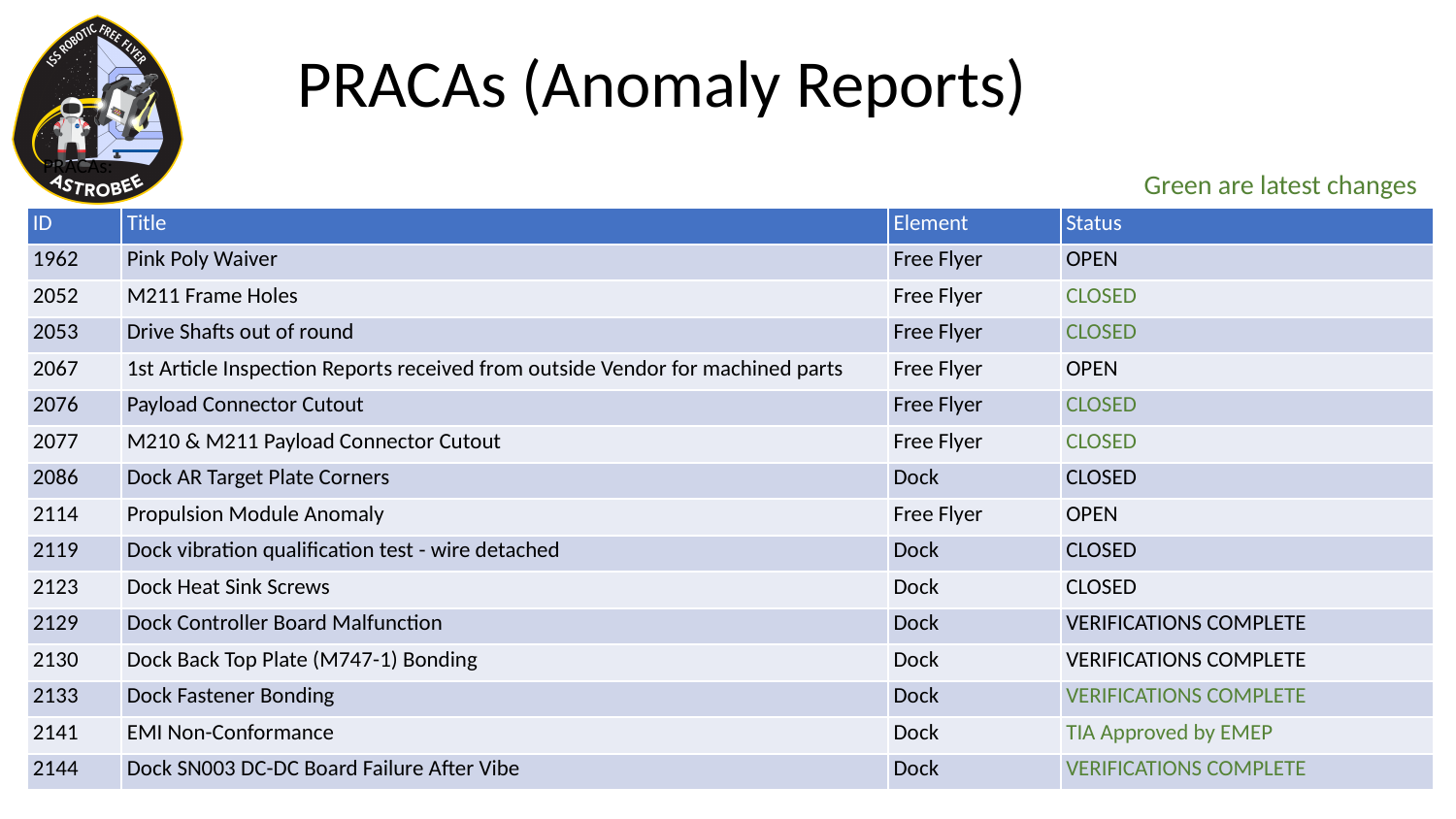

PRACAs (Anomaly Reports)
PRACAs:
Green are latest changes
| ID | Title | Element | Status |
| --- | --- | --- | --- |
| 1962 | Pink Poly Waiver | Free Flyer | OPEN |
| 2052 | M211 Frame Holes | Free Flyer | CLOSED |
| 2053 | Drive Shafts out of round | Free Flyer | CLOSED |
| 2067 | 1st Article Inspection Reports received from outside Vendor for machined parts | Free Flyer | OPEN |
| 2076 | Payload Connector Cutout | Free Flyer | CLOSED |
| 2077 | M210 & M211 Payload Connector Cutout | Free Flyer | CLOSED |
| 2086 | Dock AR Target Plate Corners | Dock | CLOSED |
| 2114 | Propulsion Module Anomaly | Free Flyer | OPEN |
| 2119 | Dock vibration qualification test - wire detached | Dock | CLOSED |
| 2123 | Dock Heat Sink Screws | Dock | CLOSED |
| 2129 | Dock Controller Board Malfunction | Dock | VERIFICATIONS COMPLETE |
| 2130 | Dock Back Top Plate (M747-1) Bonding | Dock | VERIFICATIONS COMPLETE |
| 2133 | Dock Fastener Bonding | Dock | VERIFICATIONS COMPLETE |
| 2141 | EMI Non-Conformance | Dock | TIA Approved by EMEP |
| 2144 | Dock SN003 DC-DC Board Failure After Vibe | Dock | VERIFICATIONS COMPLETE |
7